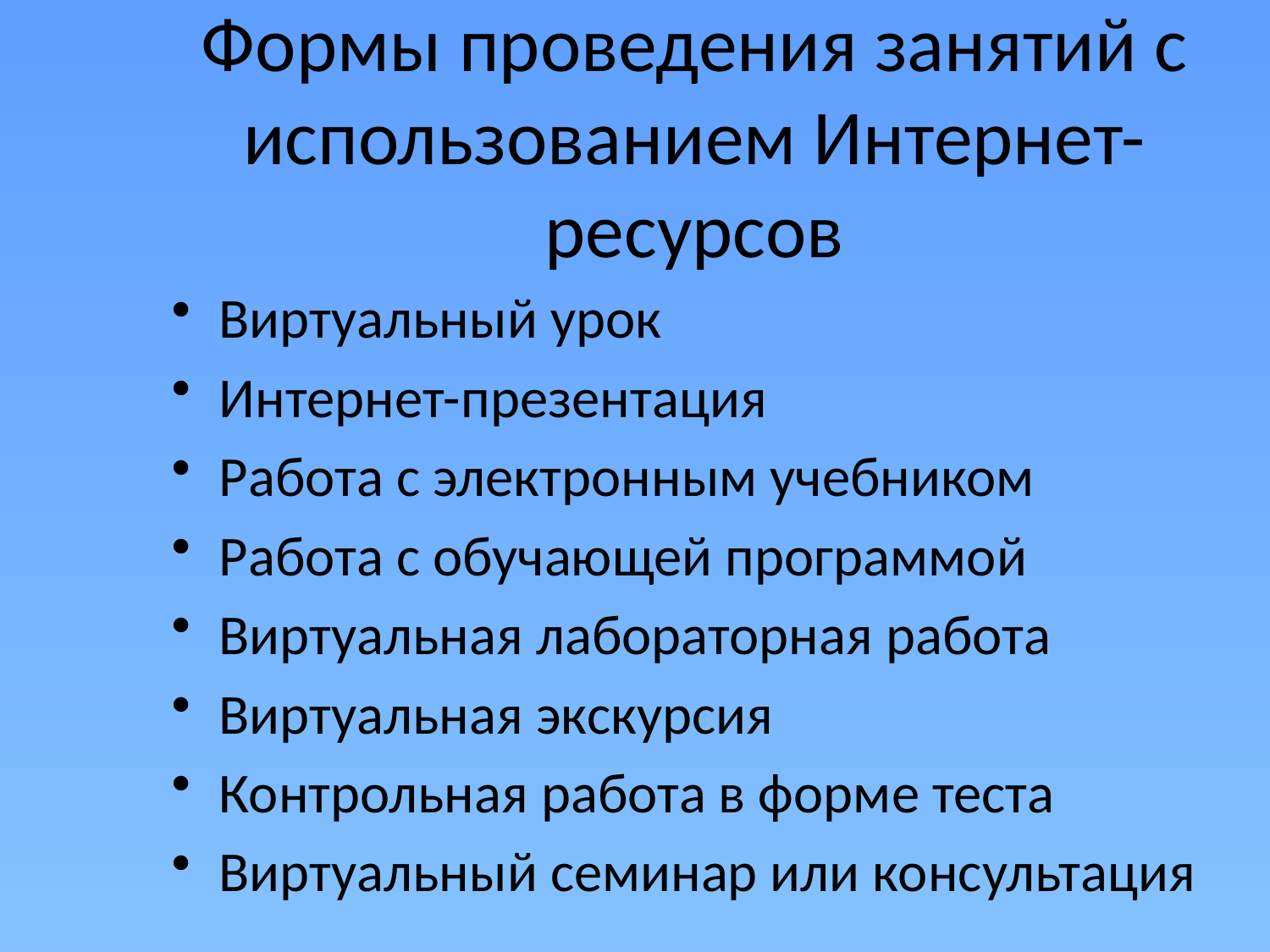

# Формы проведения занятий с использованием Интернет-ресурсов
Виртуальный урок
Интернет-презентация
Работа с электронным учебником
Работа с обучающей программой
Виртуальная лабораторная работа
Виртуальная экскурсия
Контрольная работа в форме теста
Виртуальный семинар или консультация